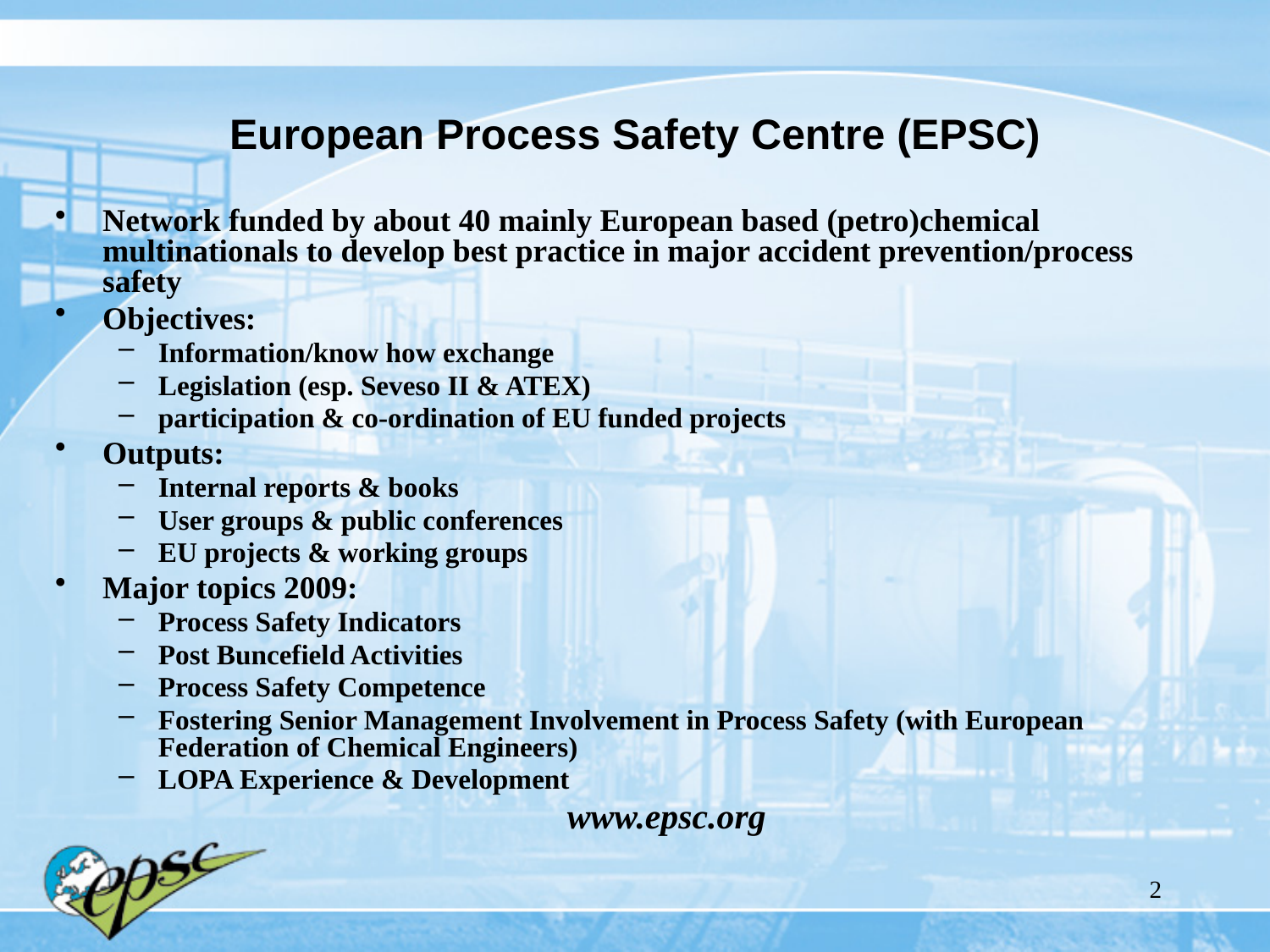

European Process Safety Centre (EPSC)
Network funded by about 40 mainly European based (petro)chemical multinationals to develop best practice in major accident prevention/process safety
Objectives:
Information/know how exchange
Legislation (esp. Seveso II & ATEX)
participation & co-ordination of EU funded projects
Outputs:
Internal reports & books
User groups & public conferences
EU projects & working groups
Major topics 2009:
Process Safety Indicators
Post Buncefield Activities
Process Safety Competence
Fostering Senior Management Involvement in Process Safety (with European Federation of Chemical Engineers)
LOPA Experience & Development
www.epsc.org
2